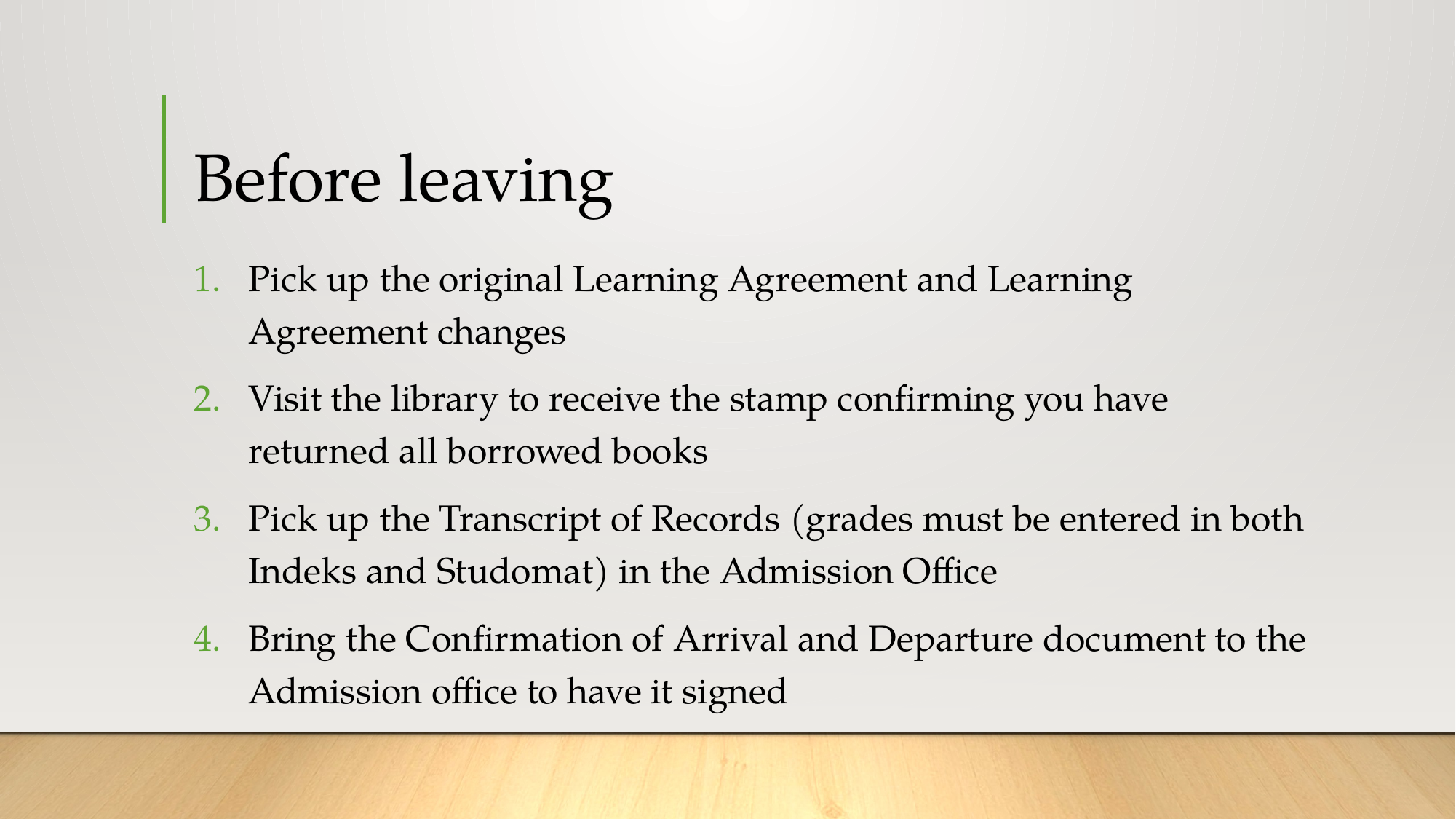

# Before leaving
Pick up the original Learning Agreement and Learning Agreement changes
Visit the library to receive the stamp confirming you have returned all borrowed books
Pick up the Transcript of Records (grades must be entered in both Indeks and Studomat) in the Admission Office
Bring the Confirmation of Arrival and Departure document to the Admission office to have it signed